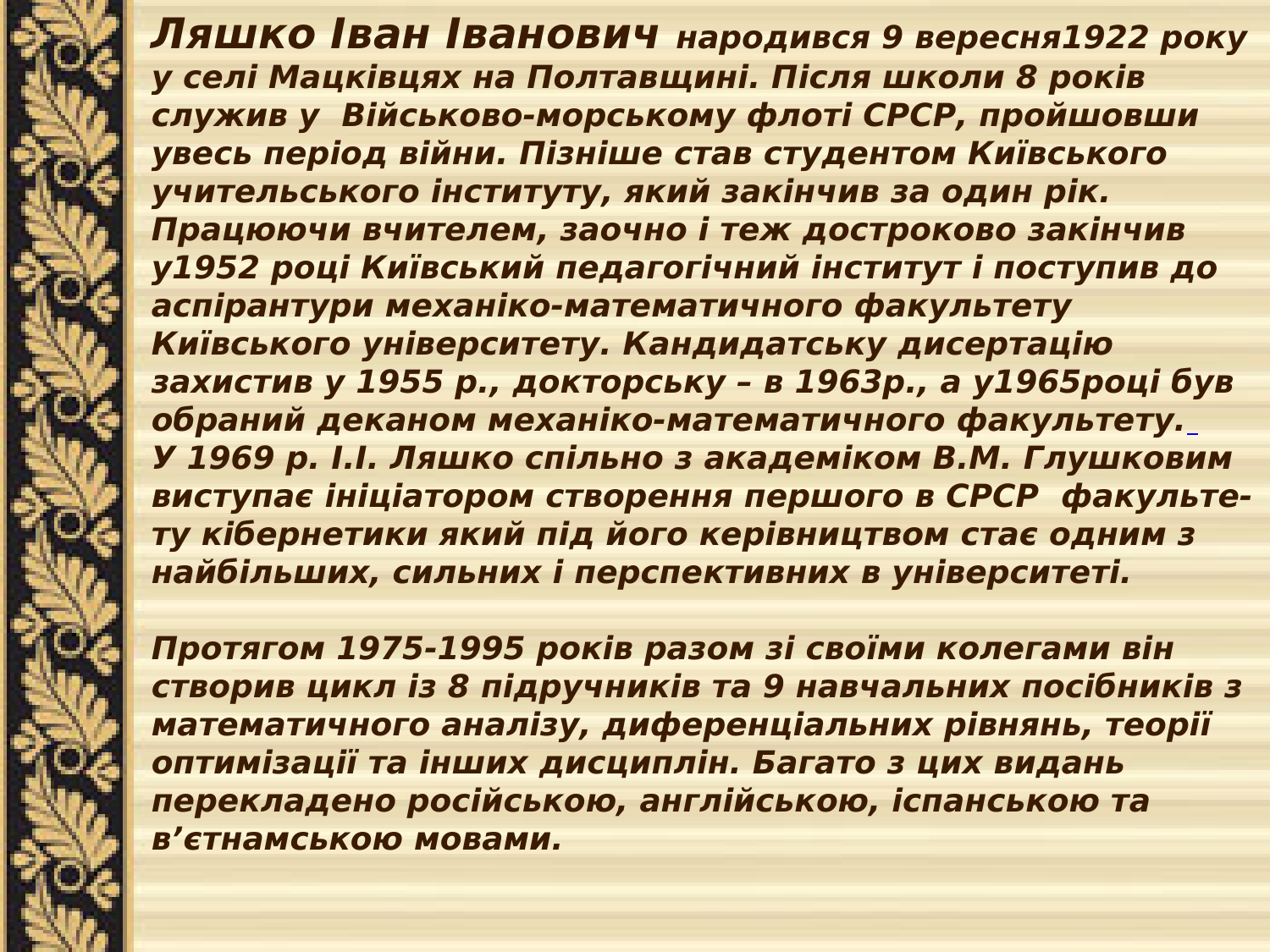

Ляшко Іван Іванович народився 9 вересня1922 року у селі Мацківцях на Полтавщині. Після школи 8 років служив у  Військово-морському флоті СРСР, пройшовши увесь період війни. Пізніше став студентом Київського учительського інституту, який закінчив за один рік. Працюючи вчителем, заочно і теж достроково закінчив у1952 році Київський педагогічний інститут і поступив до аспірантури механіко-математичного факультету Київського університету. Кандидатську дисертацію захистив у 1955 р., докторську – в 1963р., а у1965році був обраний деканом механіко-математичного факультету.
У 1969 р. І.І. Ляшко спільно з академіком В.М. Глушковим виступає ініціатором створення першого в СРСР  факульте-ту кібернетики який під його керівництвом стає одним з найбільших, сильних і перспективних в університеті.

Протягом 1975-1995 років разом зі своїми колегами він створив цикл із 8 підручників та 9 навчальних посібників з математичного аналізу, диференціальних рівнянь, теорії оптимізації та інших дисциплін. Багато з цих видань перекладено російською, англійською, іспанською та в’єтнамською мовами.